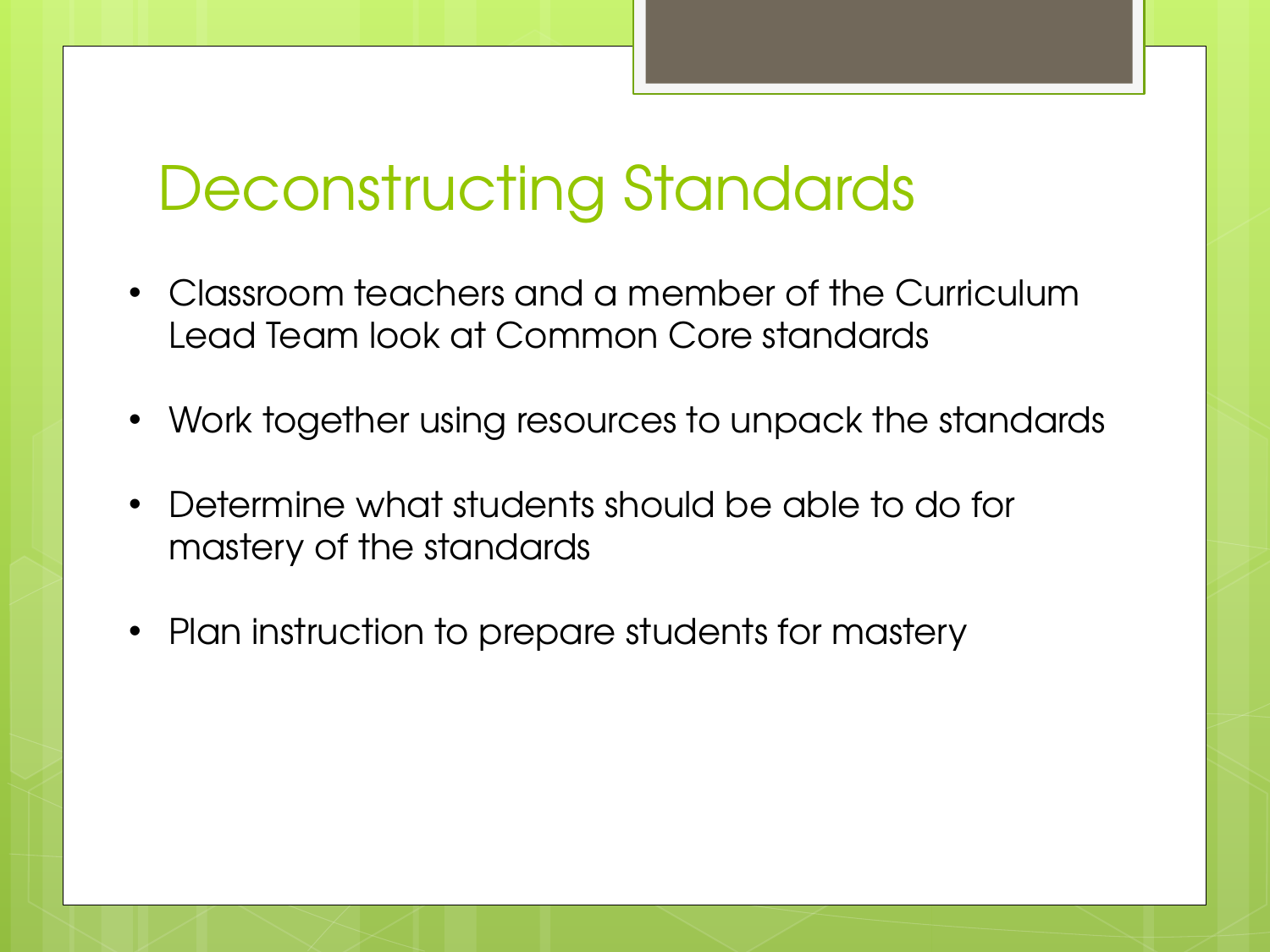

# Deconstructing Standards
Classroom teachers and a member of the Curriculum Lead Team look at Common Core standards

Work together using resources to unpack the standards

Determine what students should be able to do for mastery of the standards

Plan instruction to prepare students for mastery